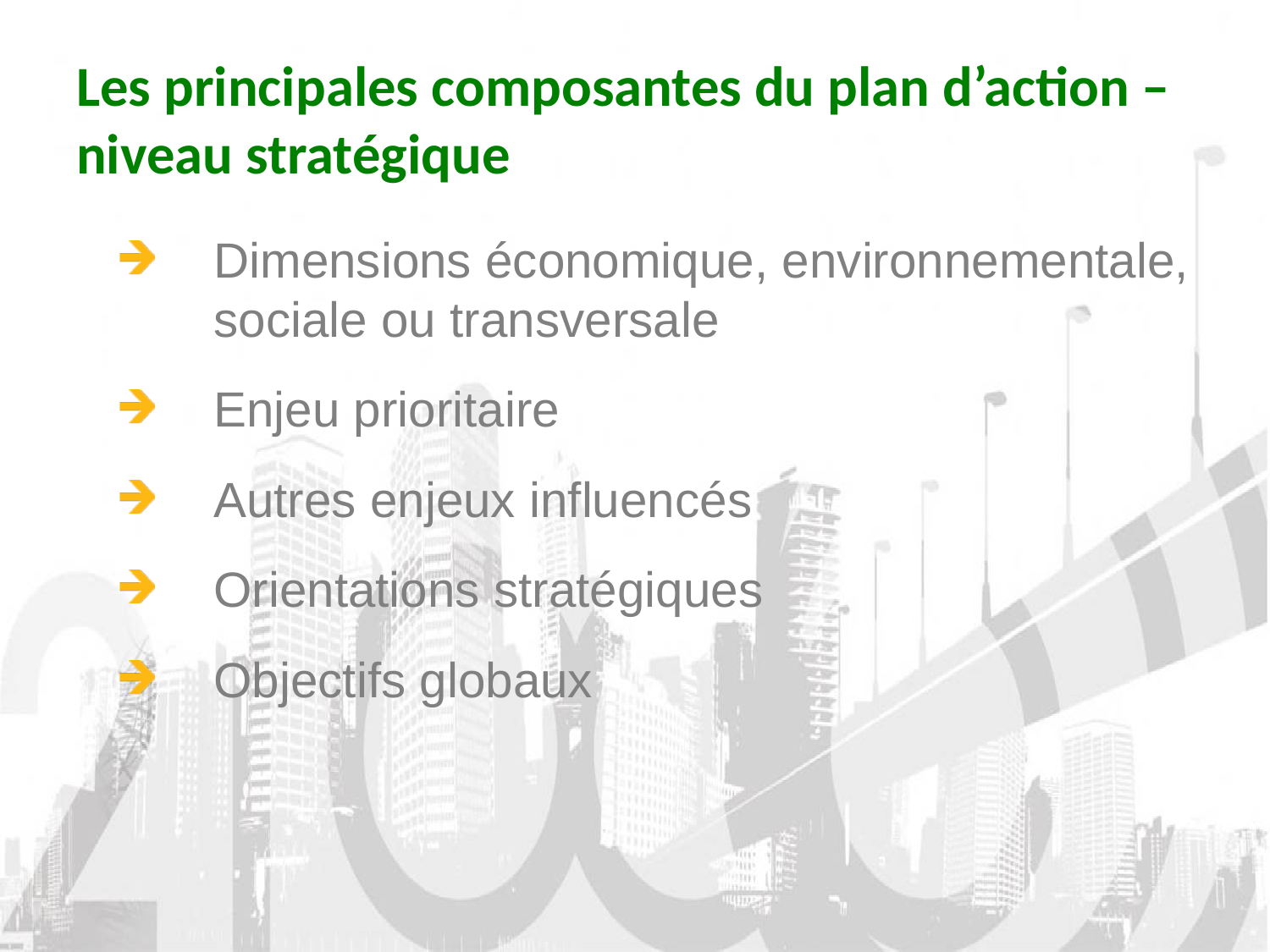

# Les principales composantes du plan d’action –niveau stratégique
Dimensions économique, environnementale, sociale ou transversale
Enjeu prioritaire
Autres enjeux influencés
Orientations stratégiques
Objectifs globaux